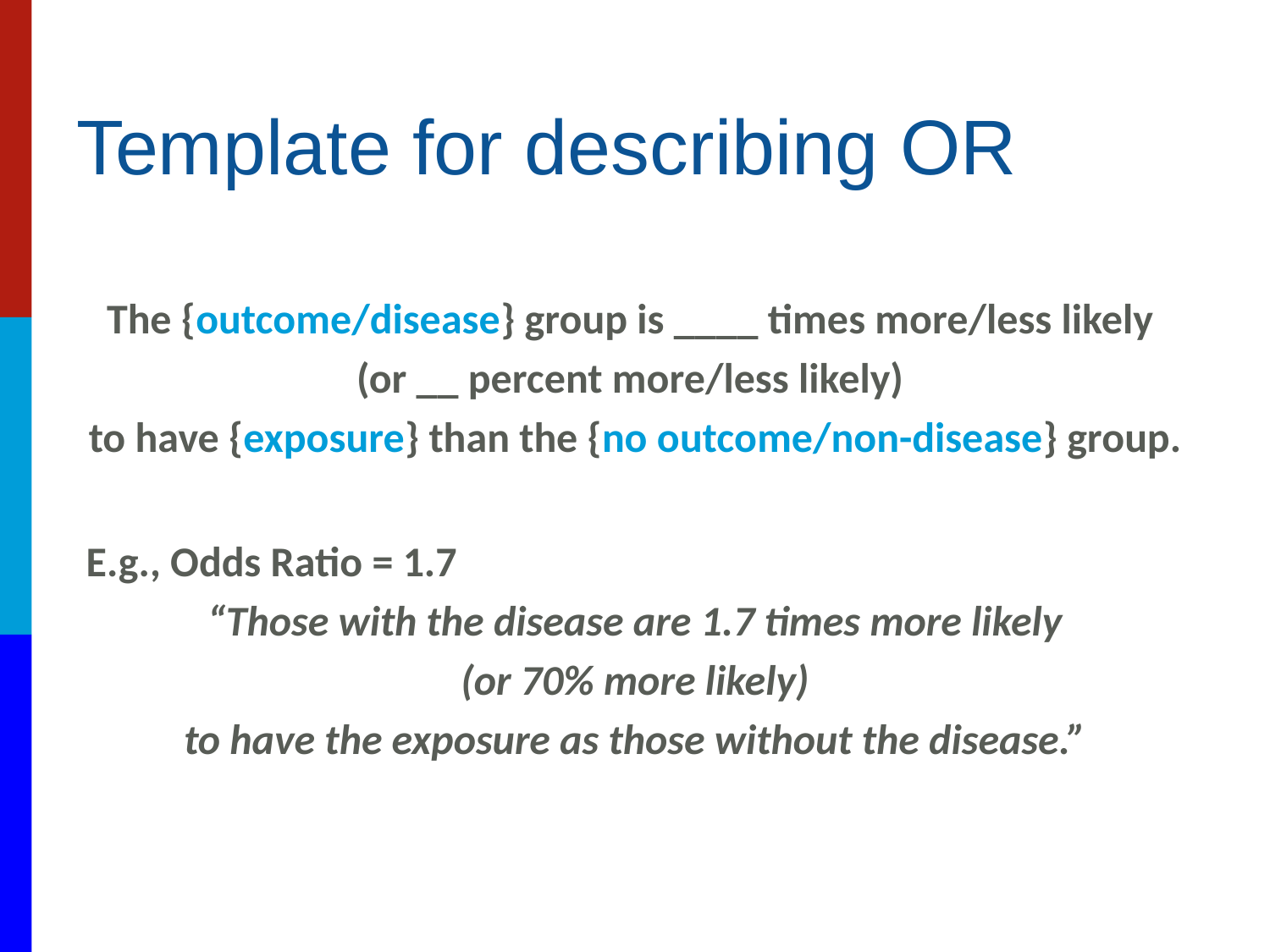

# Template for describing OR
The {outcome/disease} group is ____ times more/less likely
(or __ percent more/less likely)
to have {exposure} than the {no outcome/non-disease} group.

E.g., Odds Ratio = 1.7
“Those with the disease are 1.7 times more likely
(or 70% more likely)
to have the exposure as those without the disease.”